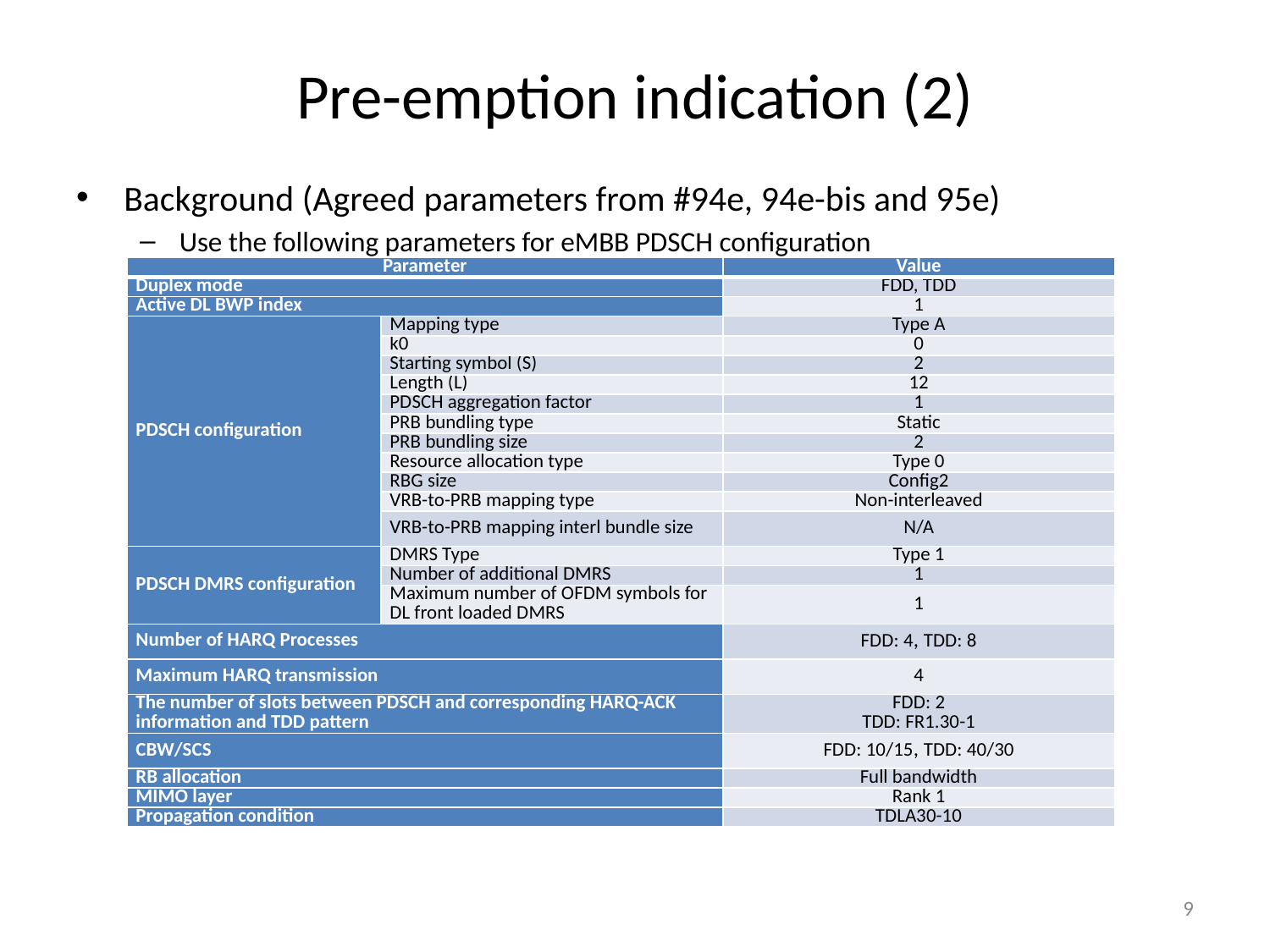

# Pre-emption indication (2)
Background (Agreed parameters from #94e, 94e-bis and 95e)
Use the following parameters for eMBB PDSCH configuration
| Parameter |  | Value |
| --- | --- | --- |
| Duplex mode |  | FDD, TDD |
| Active DL BWP index |  | 1 |
| PDSCH configuration | Mapping type | Type A |
|  | k0 | 0 |
|  | Starting symbol (S) | 2 |
|  | Length (L) | 12 |
|  | PDSCH aggregation factor | 1 |
|  | PRB bundling type | Static |
|  | PRB bundling size | 2 |
|  | Resource allocation type | Type 0 |
|  | RBG size | Config2 |
|  | VRB-to-PRB mapping type | Non-interleaved |
|  | VRB-to-PRB mapping interl bundle size | N/A |
| PDSCH DMRS configuration | DMRS Type | Type 1 |
|  | Number of additional DMRS | 1 |
|  | Maximum number of OFDM symbols for DL front loaded DMRS | 1 |
| Number of HARQ Processes |  | FDD: 4, TDD: 8 |
| Maximum HARQ transmission |  | 4 |
| The number of slots between PDSCH and corresponding HARQ-ACK information and TDD pattern |  | FDD: 2 TDD: FR1.30-1 |
| CBW/SCS |  | FDD: 10/15, TDD: 40/30 |
| RB allocation |  | Full bandwidth |
| MIMO layer |  | Rank 1 |
| Propagation condition |  | TDLA30-10 |
9